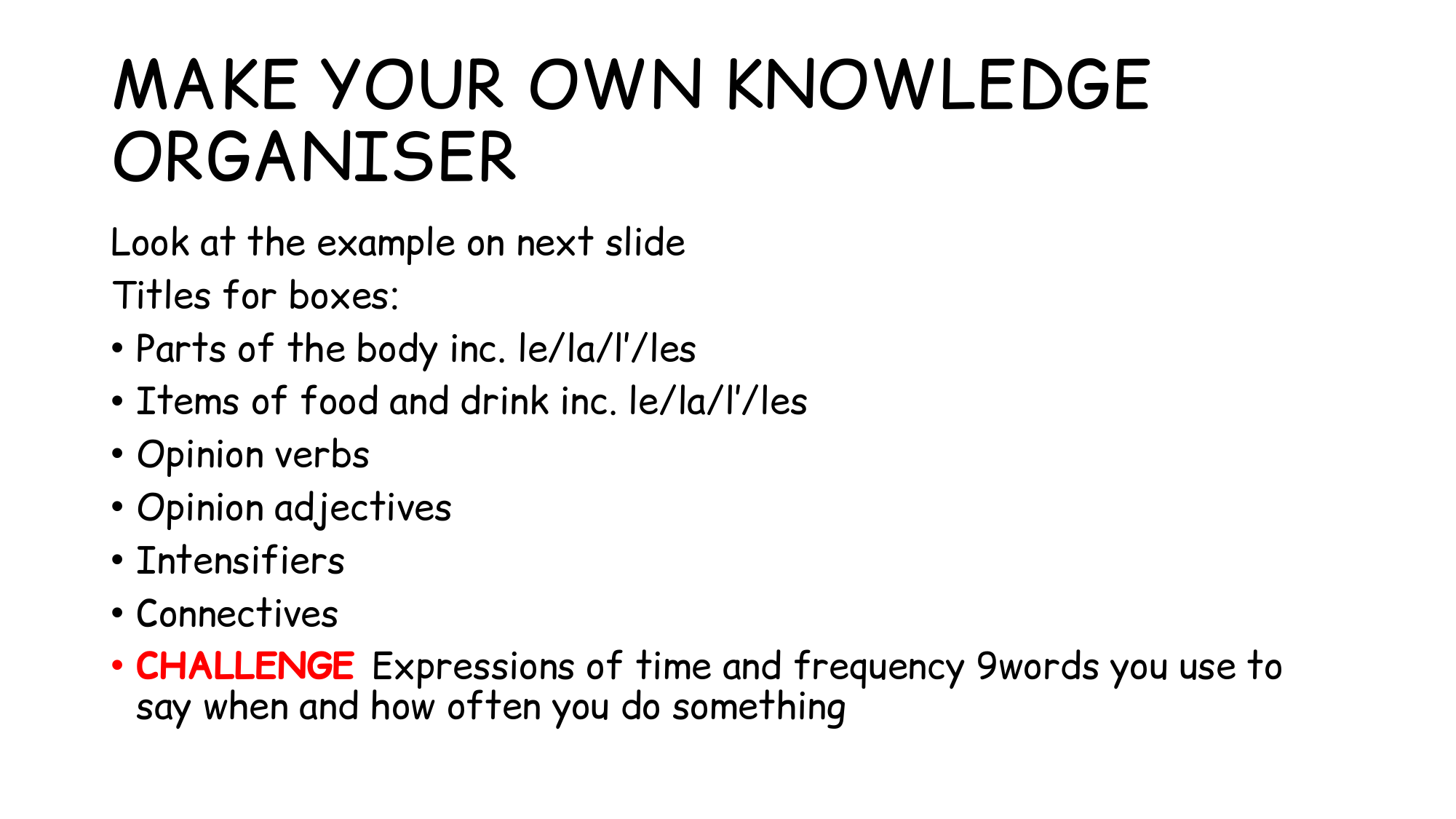

# MAKE YOUR OWN KNOWLEDGE ORGANISER
Look at the example on next slide
Titles for boxes:
Parts of the body inc. le/la/l’/les
Items of food and drink inc. le/la/l’/les
Opinion verbs
Opinion adjectives
Intensifiers
Connectives
CHALLENGE Expressions of time and frequency 9words you use to say when and how often you do something